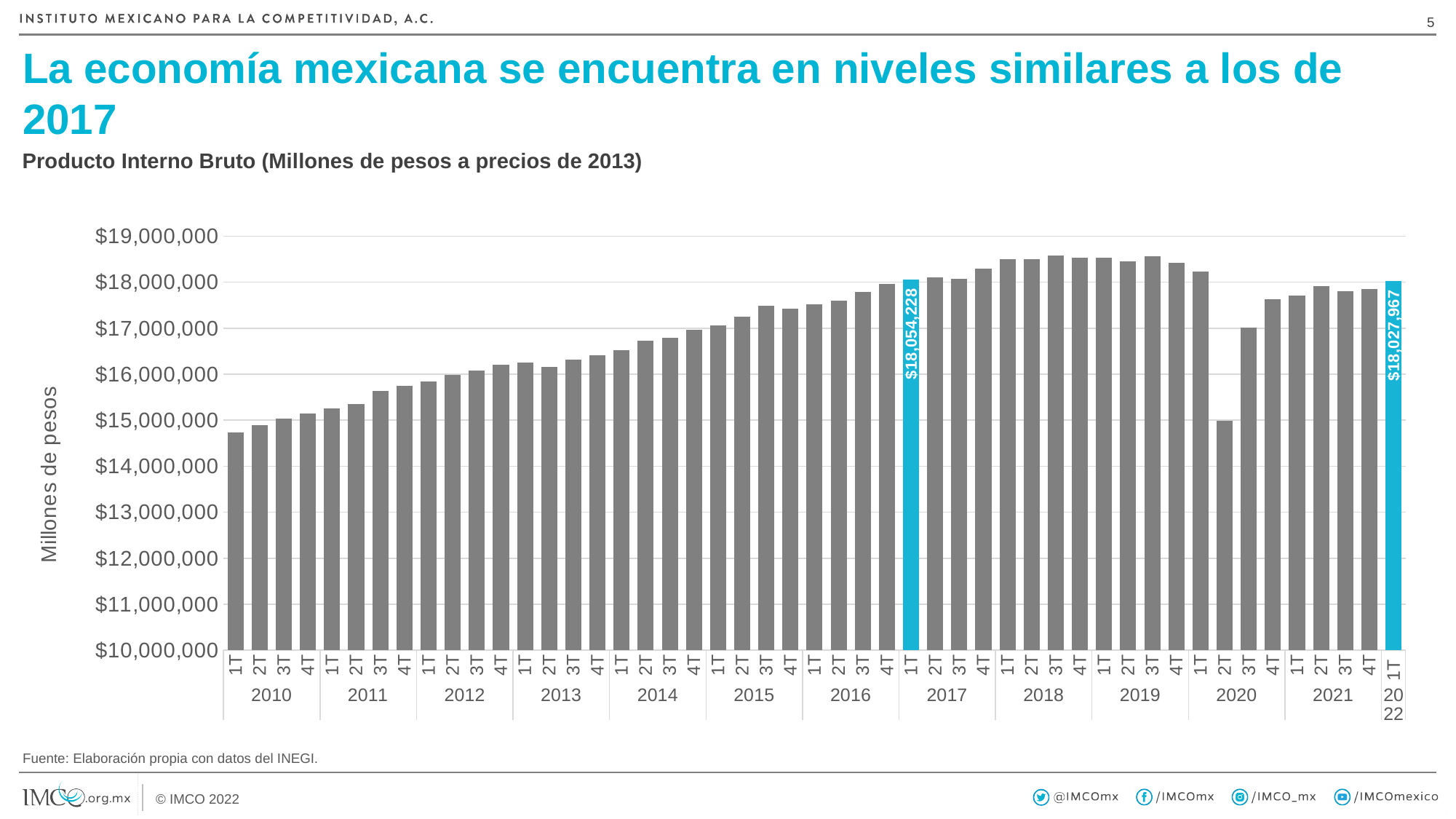

5
# La economía mexicana se encuentra en niveles similares a los de 2017
Producto Interno Bruto (Millones de pesos a precios de 2013)

### Chart

| Category | PIB trimestral (millones de pesos constantes de 2013) |
|---|---|
| 1T | 14728641.3414592 |
| 2T | 14892516.6072553 |
| 3T | 15031793.3111929 |
| 4T | 15148002.1546005 |
| 1T | 15262817.9586879 |
| 2T | 15345406.8473495 |
| 3T | 15643041.751635 |
| 4T | 15745587.005775 |
| 1T | 15848562.995502 |
| 2T | 15986475.9042029 |
| 3T | 16076568.7676036 |
| 4T | 16214029.1540431 |
| 1T | 16254012.8259596 |
| 2T | 16163847.3664906 |
| 3T | 16315068.8521674 |
| 4T | 16406205.0705162 |
| 1T | 16519205.6020846 |
| 2T | 16727795.03836 |
| 3T | 16788905.4016601 |
| 4T | 16964099.8426951 |
| 1T | 17056482.7005036 |
| 2T | 17254790.09653 |
| 3T | 17483828.1267198 |
| 4T | 17423724.6583263 |
| 1T | 17525048.893197 |
| 2T | 17597753.2766883 |
| 3T | 17786311.8757902 |
| 4T | 17968868.3747931 |
| 1T | 18054227.5595712 |
| 2T | 18111623.9693381 |
| 3T | 18069031.5928767 |
| 4T | 18297952.9449998 |
| 1T | 18502194.0993573 |
| 2T | 18500028.9350438 |
| 3T | 18586447.4656861 |
| 4T | 18530041.8589302 |
| 1T | 18533875.3205455 |
| 2T | 18461147.6108209 |
| 3T | 18566923.3345628 |
| 4T | 18419215.8969195 |
| 1T | 18235170.6903751 |
| 2T | 14982134.9646459 |
| 3T | 17021962.0694781 |
| 4T | 17636163.0370982 |
| 1T | 17703273.9021837 |
| 2T | 17915793.5421851 |
| 3T | 17804926.3627231 |
| 4T | 17847898.7838257 |
|  1T  | 18027966.8218331 |
Fuente: Elaboración propia con datos del INEGI.